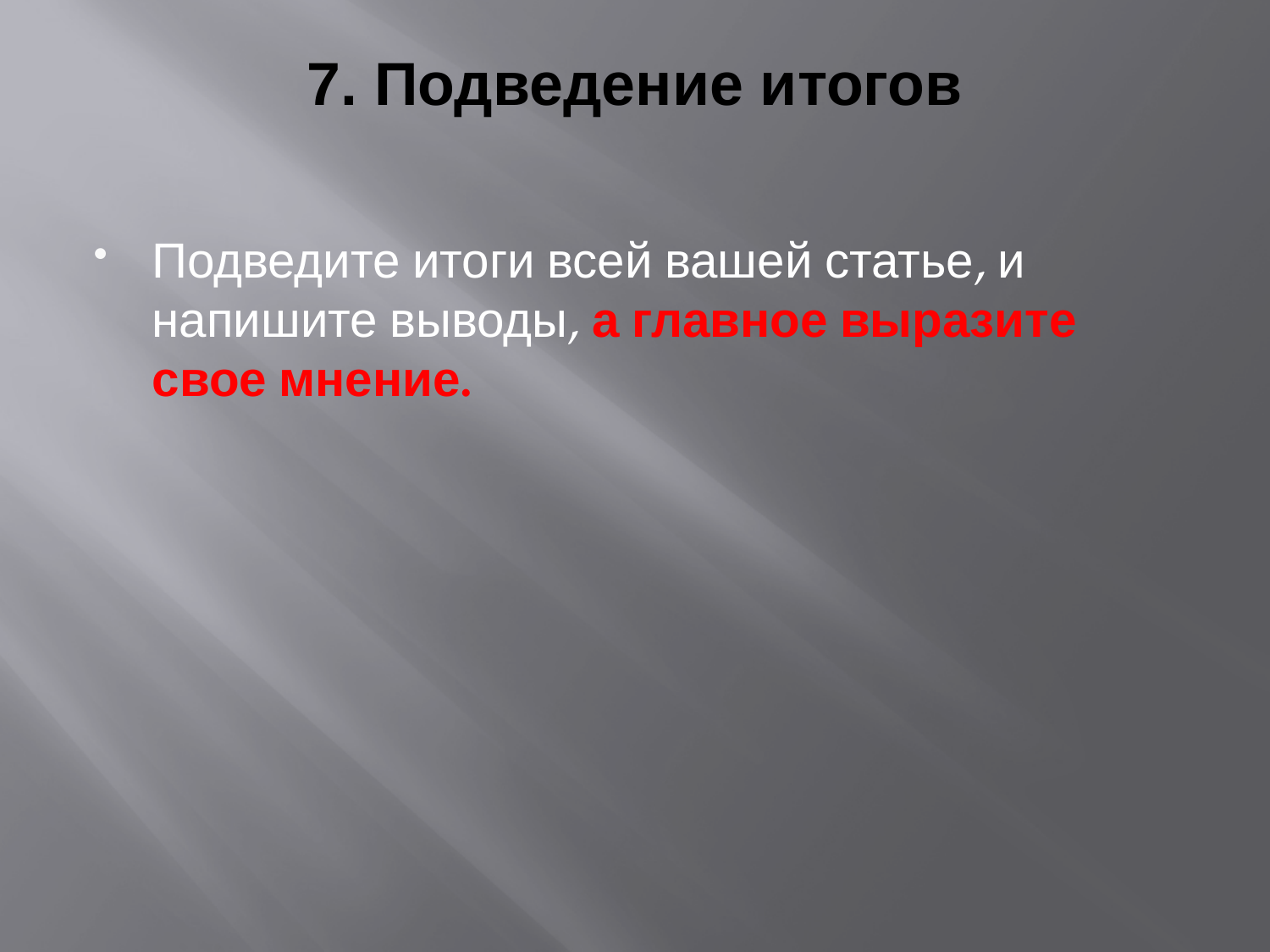

# 7. Подведение итогов
Подведите итоги всей вашей статье, и напишите выводы, а главное выразите свое мнение.